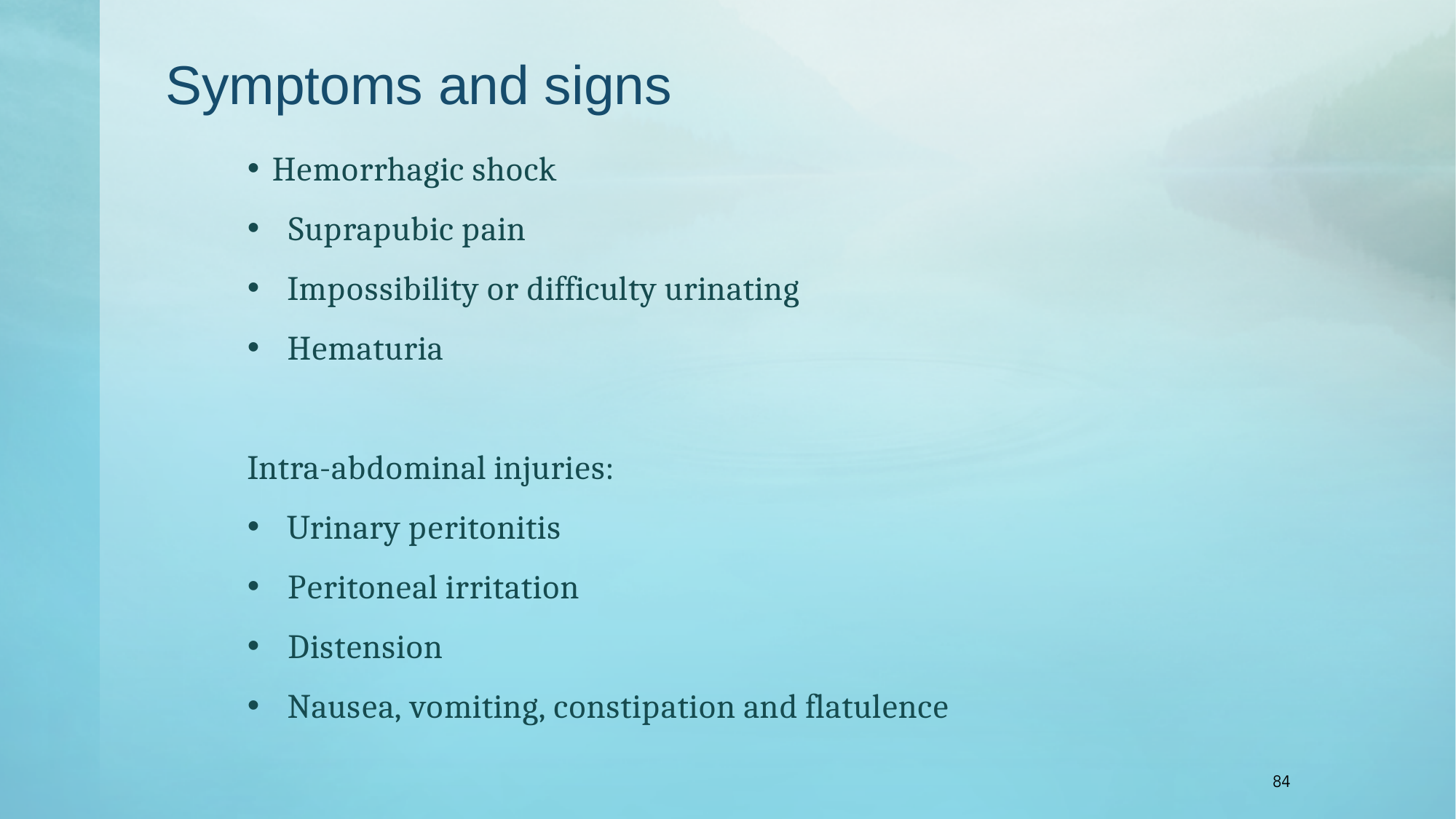

# Symptoms and signs
Hemorrhagic shock
  Suprapubic pain
  Impossibility or difficulty urinating
  Hematuria

Intra-abdominal injuries:
  Urinary peritonitis
  Peritoneal irritation
  Distension
  Nausea, vomiting, constipation and flatulence
84